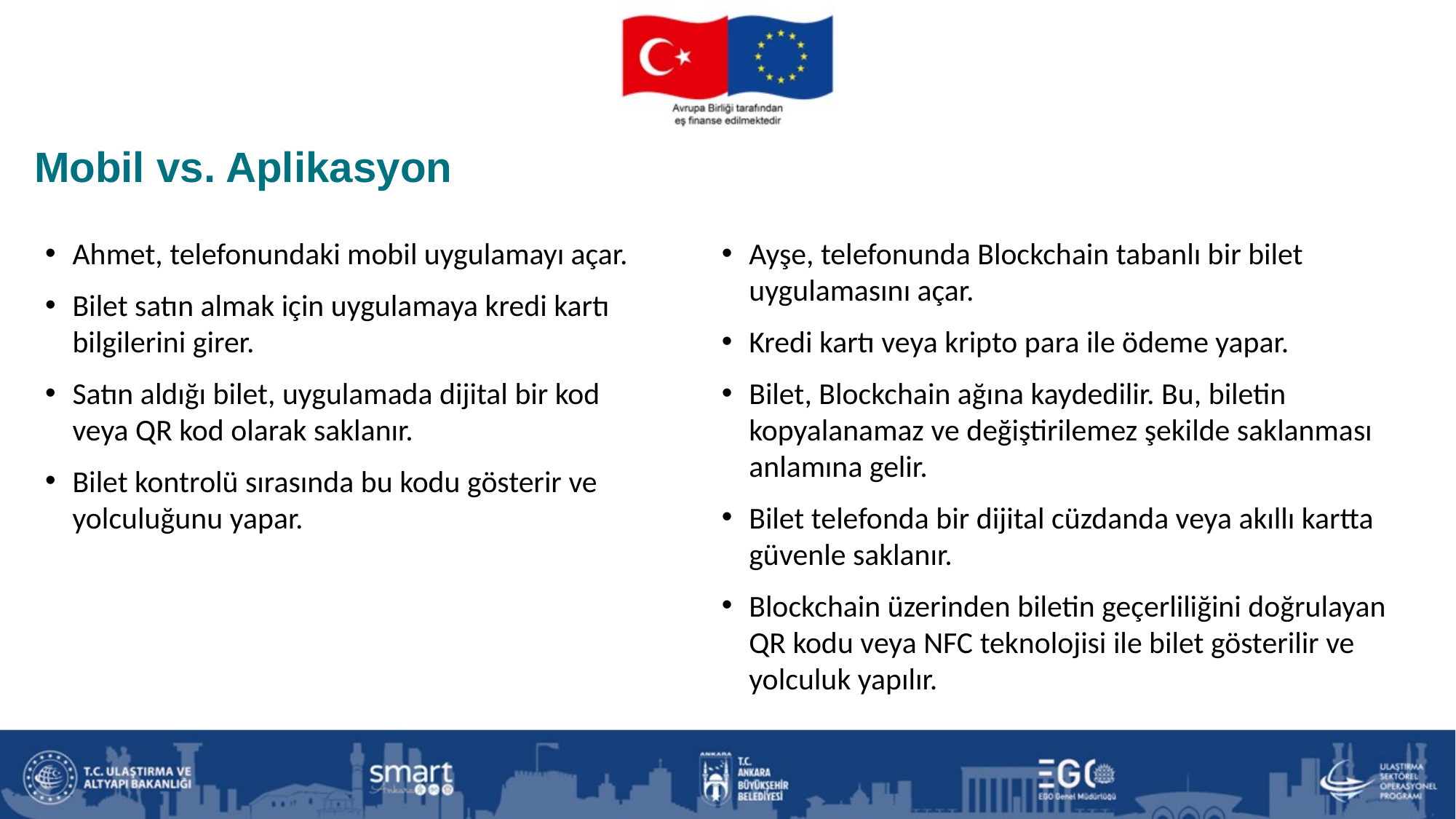

Mobil vs. Aplikasyon

Ahmet, telefonundaki mobil uygulamayı açar.
Bilet satın almak için uygulamaya kredi kartı bilgilerini girer.
Satın aldığı bilet, uygulamada dijital bir kod           veya QR kod olarak saklanır.
Bilet kontrolü sırasında bu kodu gösterir ve yolculuğunu yapar.
Ayşe, telefonunda Blockchain tabanlı bir bilet uygulamasını açar.
Kredi kartı veya kripto para ile ödeme yapar.
Bilet, Blockchain ağına kaydedilir. Bu, biletin kopyalanamaz ve değiştirilemez şekilde saklanması anlamına gelir.
Bilet telefonda bir dijital cüzdanda veya akıllı kartta güvenle saklanır.
Blockchain üzerinden biletin geçerliliğini doğrulayan QR kodu veya NFC teknolojisi ile bilet gösterilir ve yolculuk yapılır.